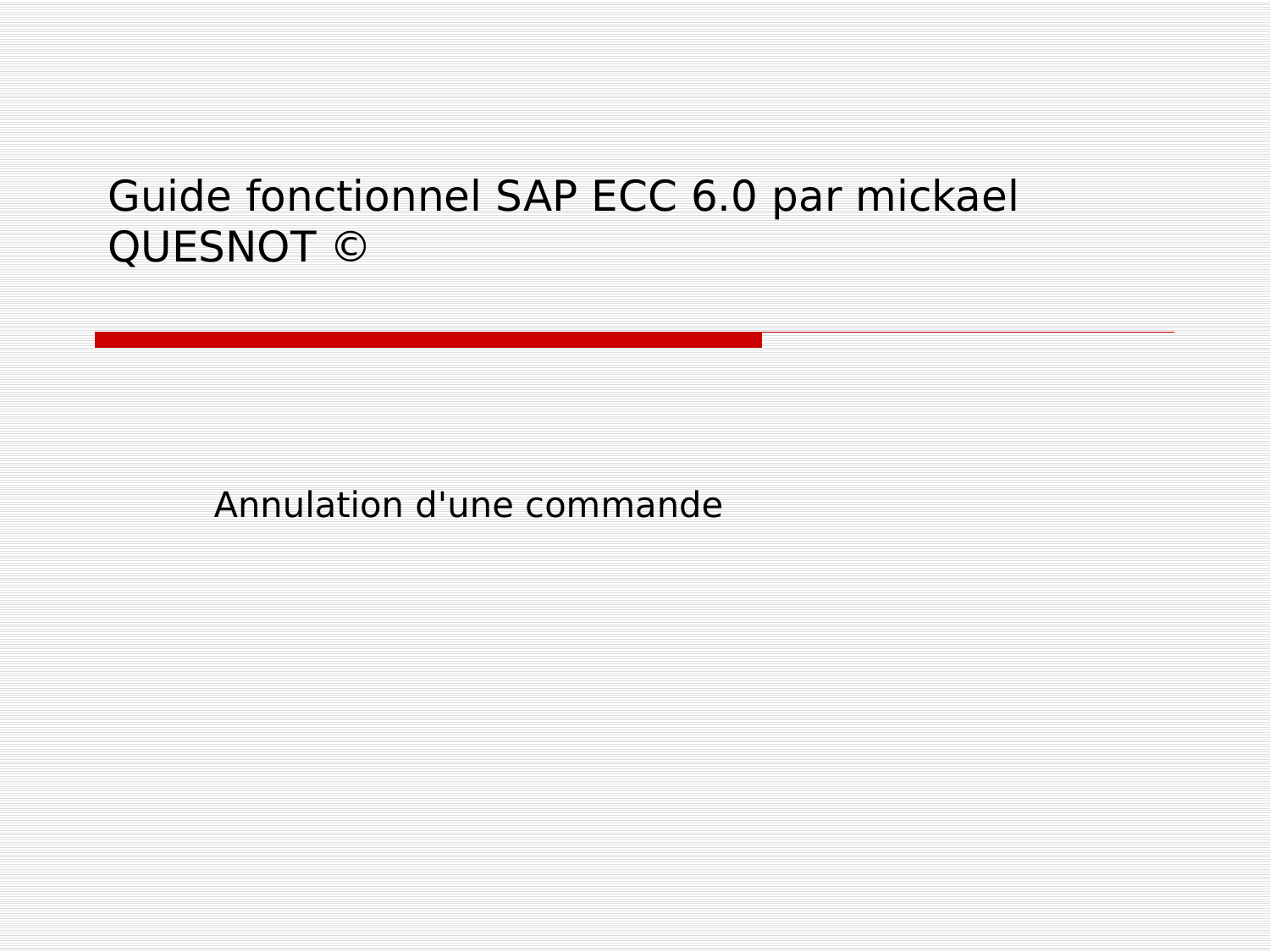

# Guide fonctionnel SAP ECC 6.0 par mickael QUESNOT ©
Annulation d'une commande